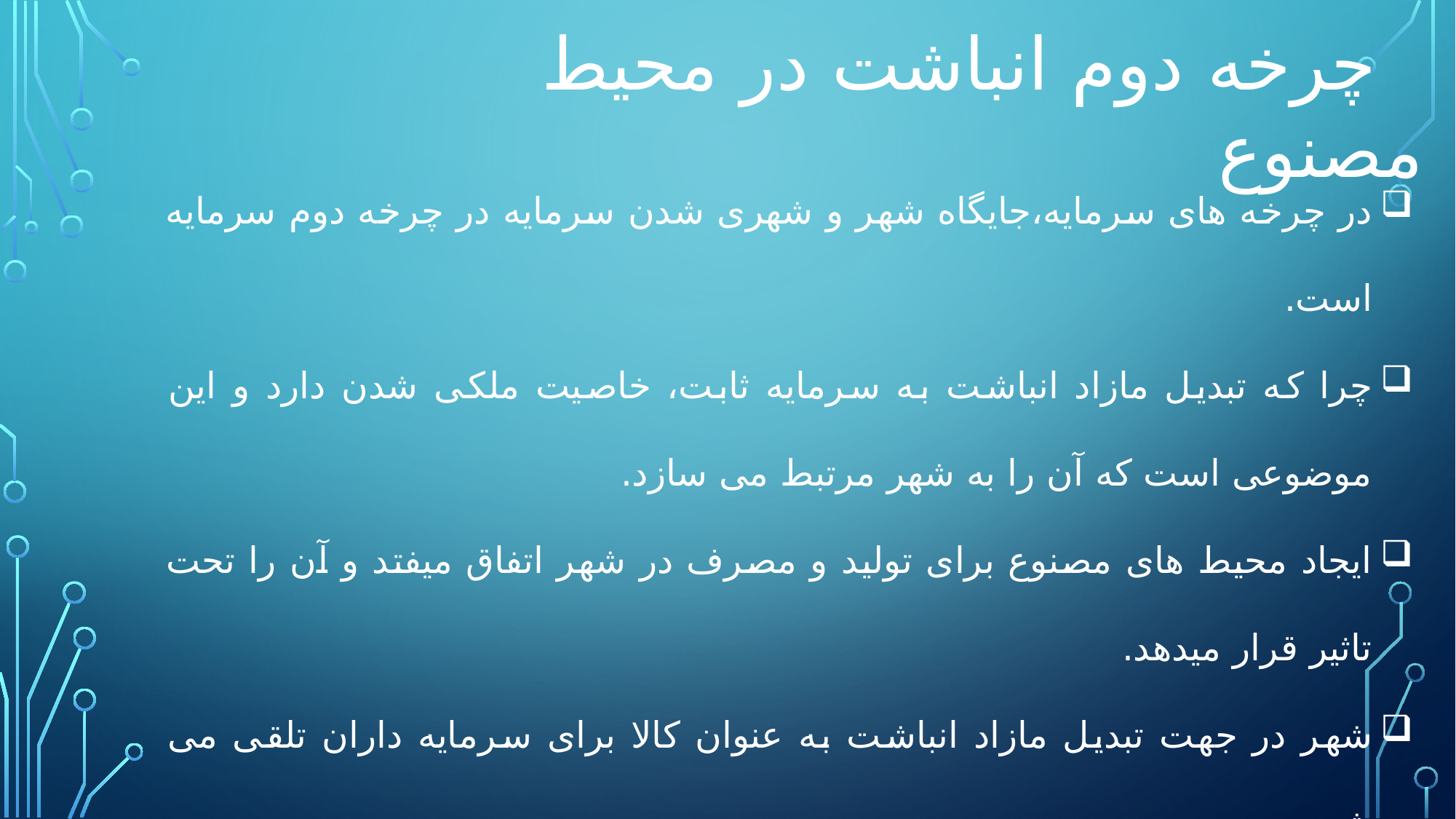

چرخه دوم انباشت در محیط مصنوع
در چرخه های سرمایه،جایگاه شهر و شهری شدن سرمایه در چرخه دوم سرمایه است.
چرا که تبدیل مازاد انباشت به سرمایه ثابت، خاصیت ملکی شدن دارد و این موضوعی است که آن را به شهر مرتبط می سازد.
ایجاد محیط های مصنوع برای تولید و مصرف در شهر اتفاق میفتد و آن را تحت تاثیر قرار میدهد.
شهر در جهت تبدیل مازاد انباشت به عنوان کالا برای سرمایه داران تلقی می شود.
شهرها زاده تولید مازاد هستند.